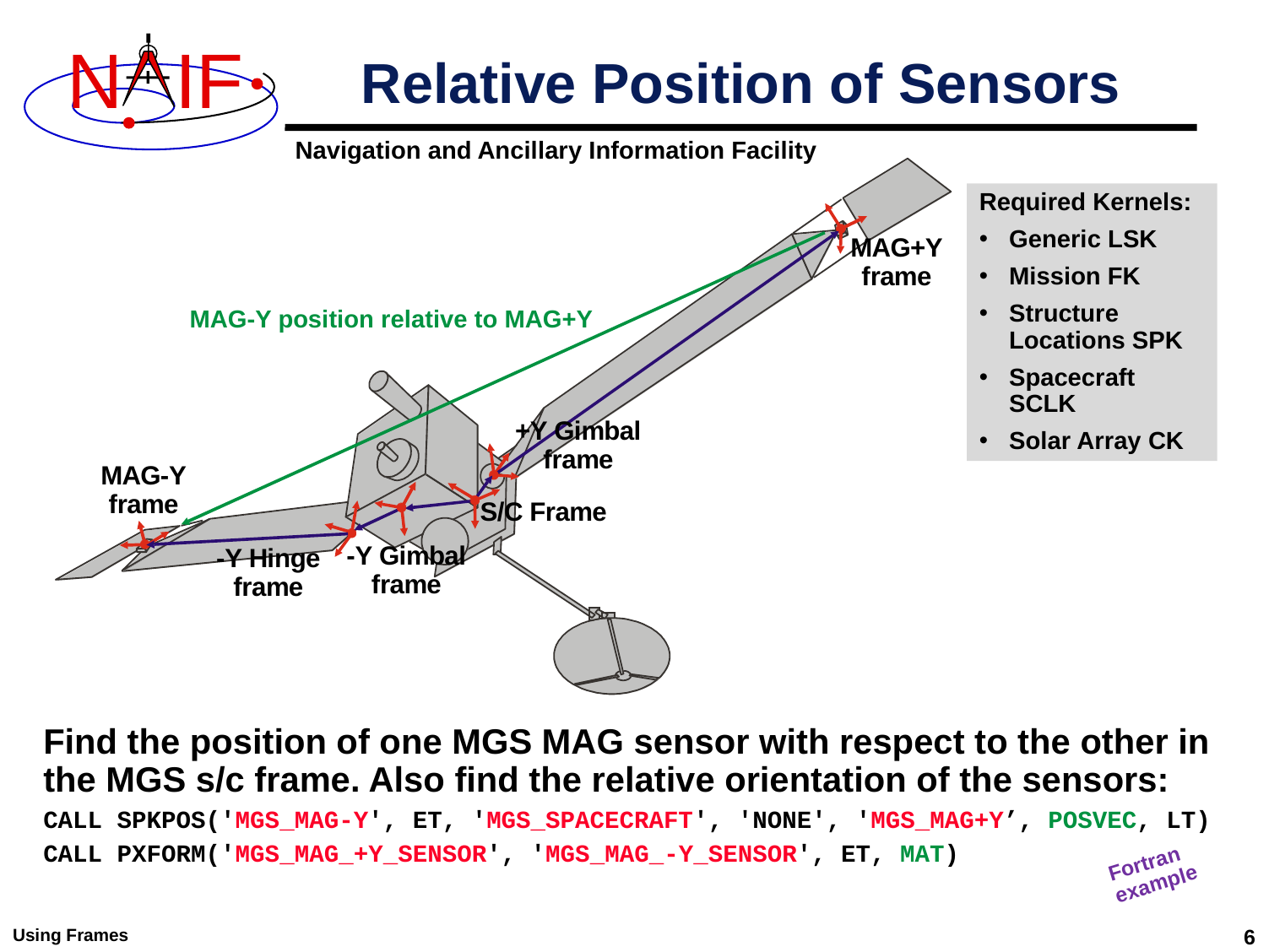

# Relative Position of Sensors

M
A
G
+
Y

f
r
a
m
e
MAG-Y position relative to MAG+Y

+
Y

G
i
m
b
a
l

f
r
a
m
e

M
A
G
-
Y

f
r
a
m
e

S
/
C

F
r
a
m
e

-
Y

G
i
m
b
a
l

H
i
n
g
e
-
Y

f
r
a
m
e
f
r
a
m
e

Required Kernels:
Generic LSK
Mission FK
Structure Locations SPK
Spacecraft SCLK
Solar Array CK
Find the position of one MGS MAG sensor with respect to the other in the MGS s/c frame. Also find the relative orientation of the sensors:
CALL SPKPOS('MGS_MAG-Y', ET, 'MGS_SPACECRAFT', 'NONE', 'MGS_MAG+Y’, POSVEC, LT)
CALL PXFORM('MGS_MAG_+Y_SENSOR', 'MGS_MAG_-Y_SENSOR', ET, MAT)
Fortran example
Using Frames
6